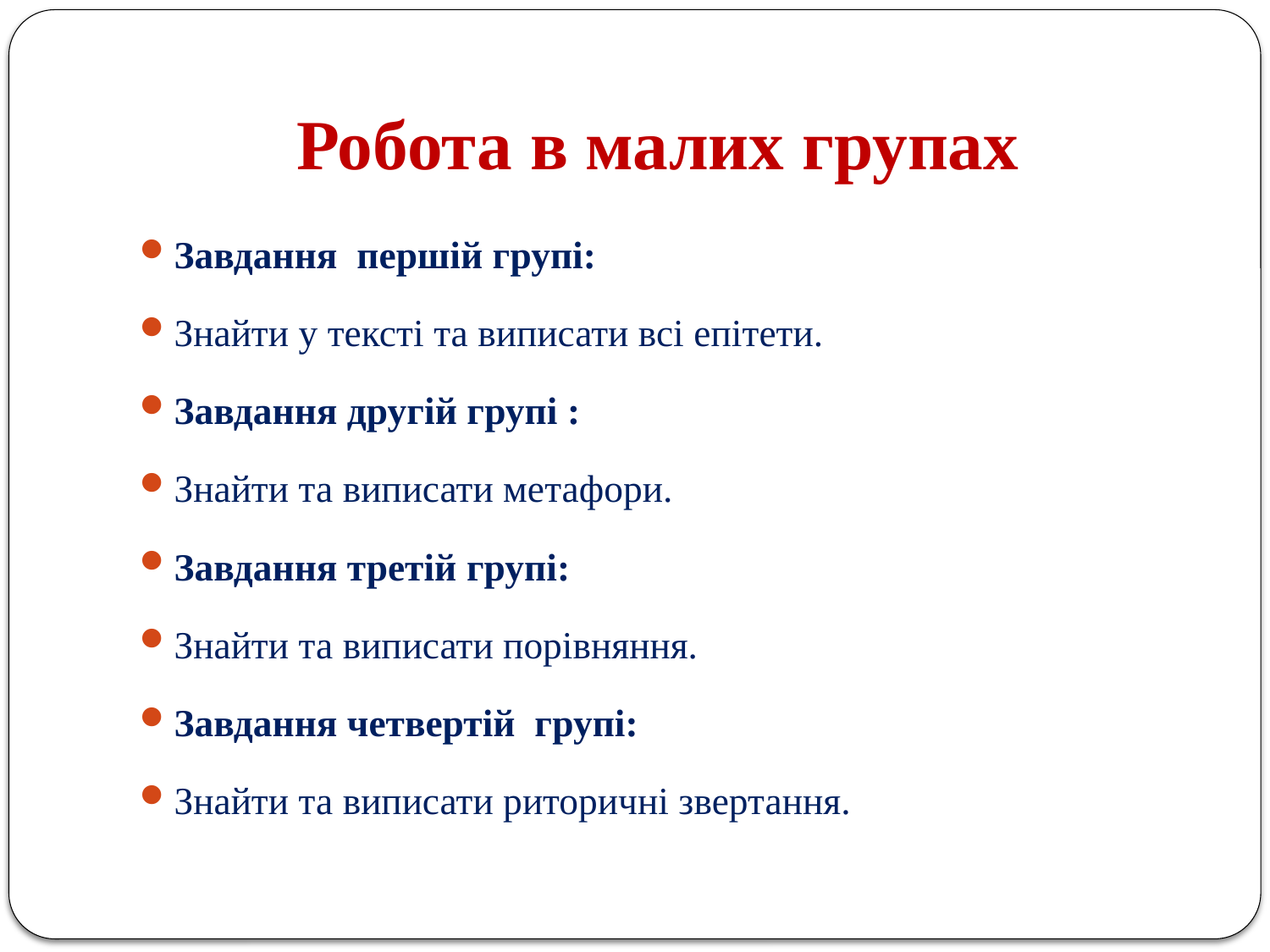

# Робота в малих групах
Завдання  першій групі:
Знайти у тексті та виписати всі епітети.
Завдання другій групі :
Знайти та виписати метафори.
Завдання третій групі:
Знайти та виписати порівняння.
Завдання четвертій  групі:
Знайти та виписати риторичні звертання.